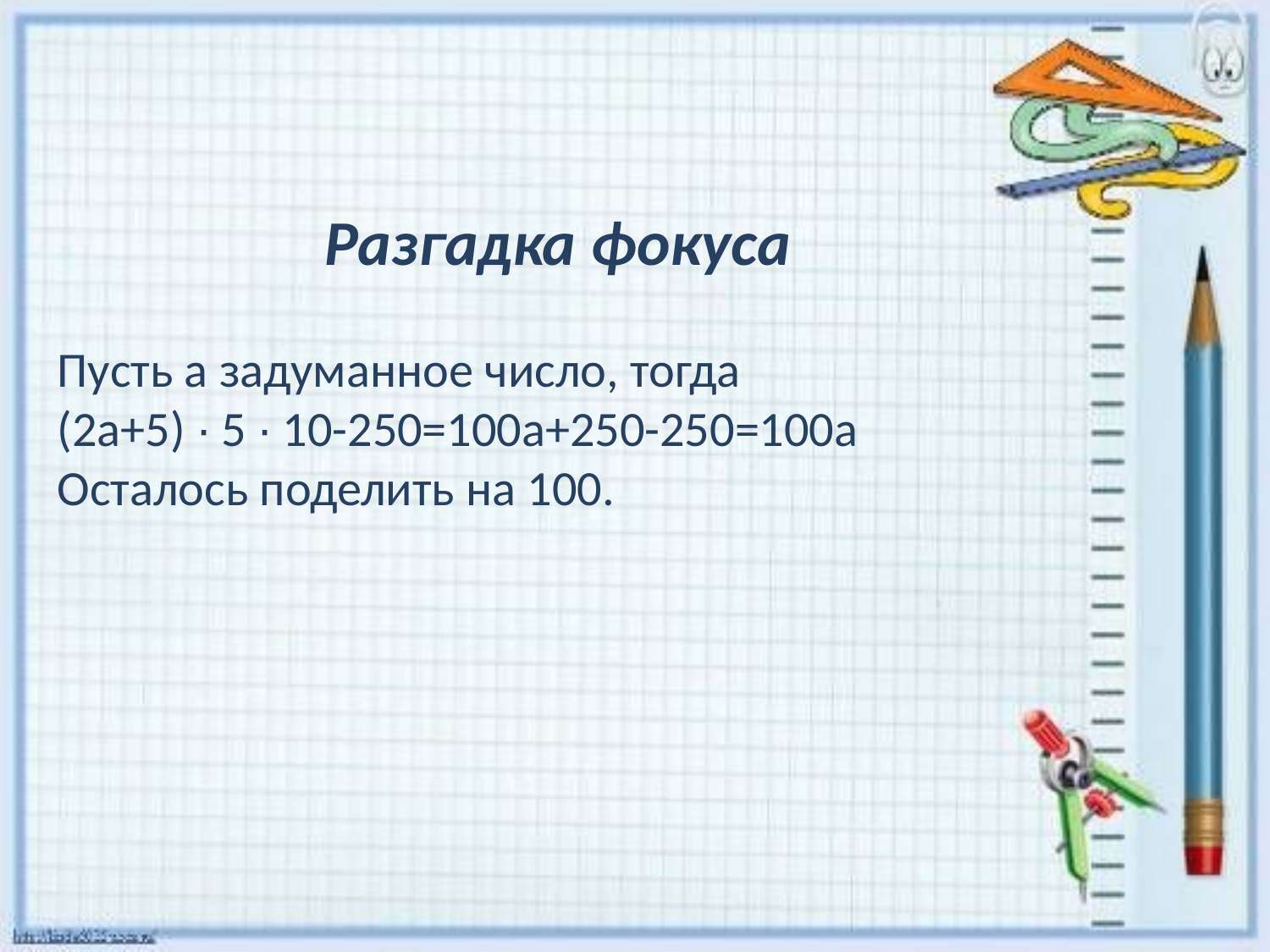

Разгадка фокуса

Пусть а задуманное число, тогда
(2а+5) ∙ 5 ∙ 10-250=100а+250-250=100а
Осталось поделить на 100.